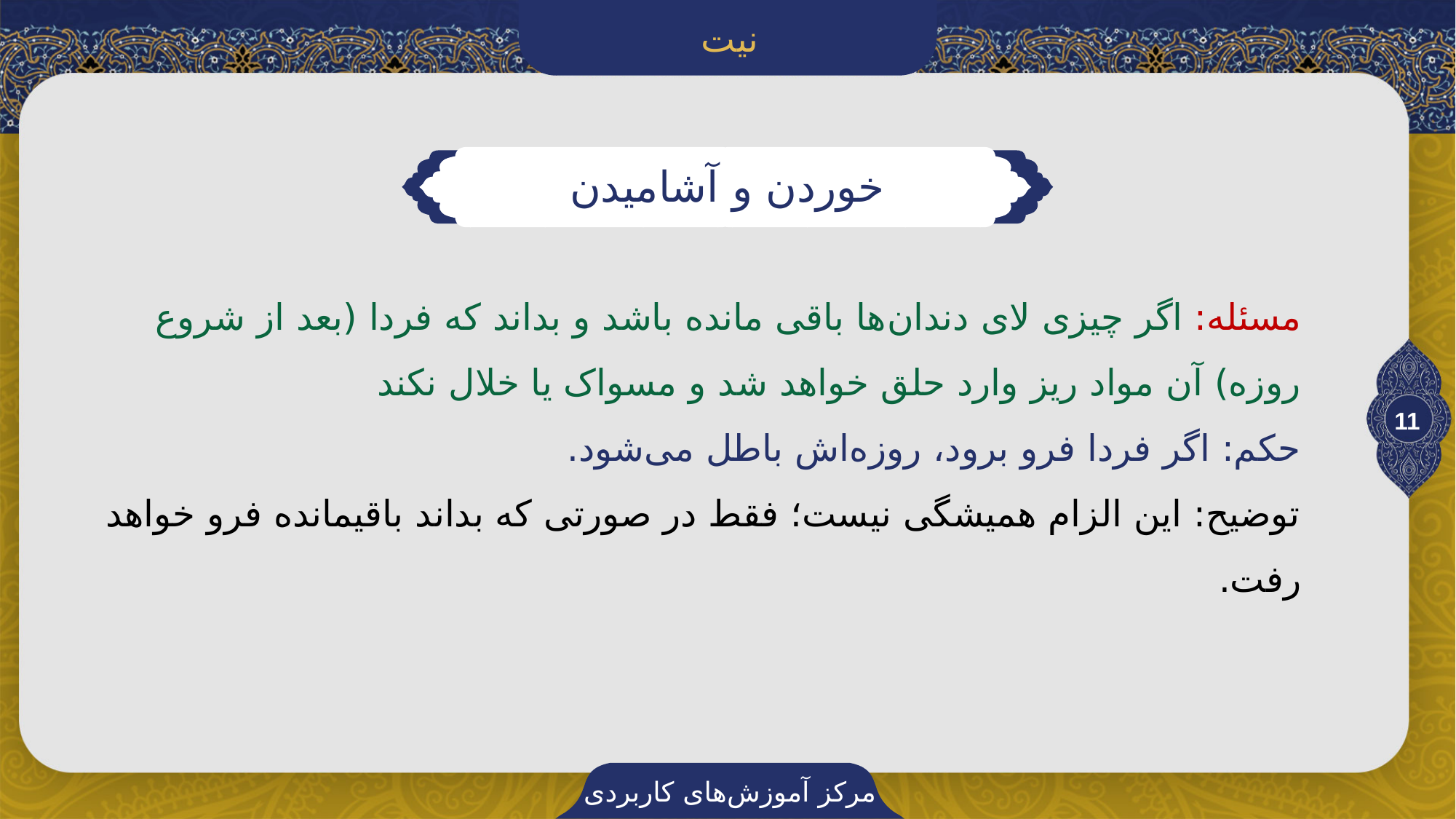

نیت

خوردن و آشامیدن
مسئله: اگر چیزی لای دندان‌ها باقی مانده باشد و بداند که فردا (بعد از شروع روزه) آن مواد ریز وارد حلق خواهد شد و مسواک یا خلال نکند
حکم: اگر فردا فرو برود، روزه‌اش باطل می‌شود.
توضیح: این الزام همیشگی نیست؛ فقط در صورتی که بداند باقیمانده فرو خواهد رفت.
11
مرکز آموزش‌های کاربردی